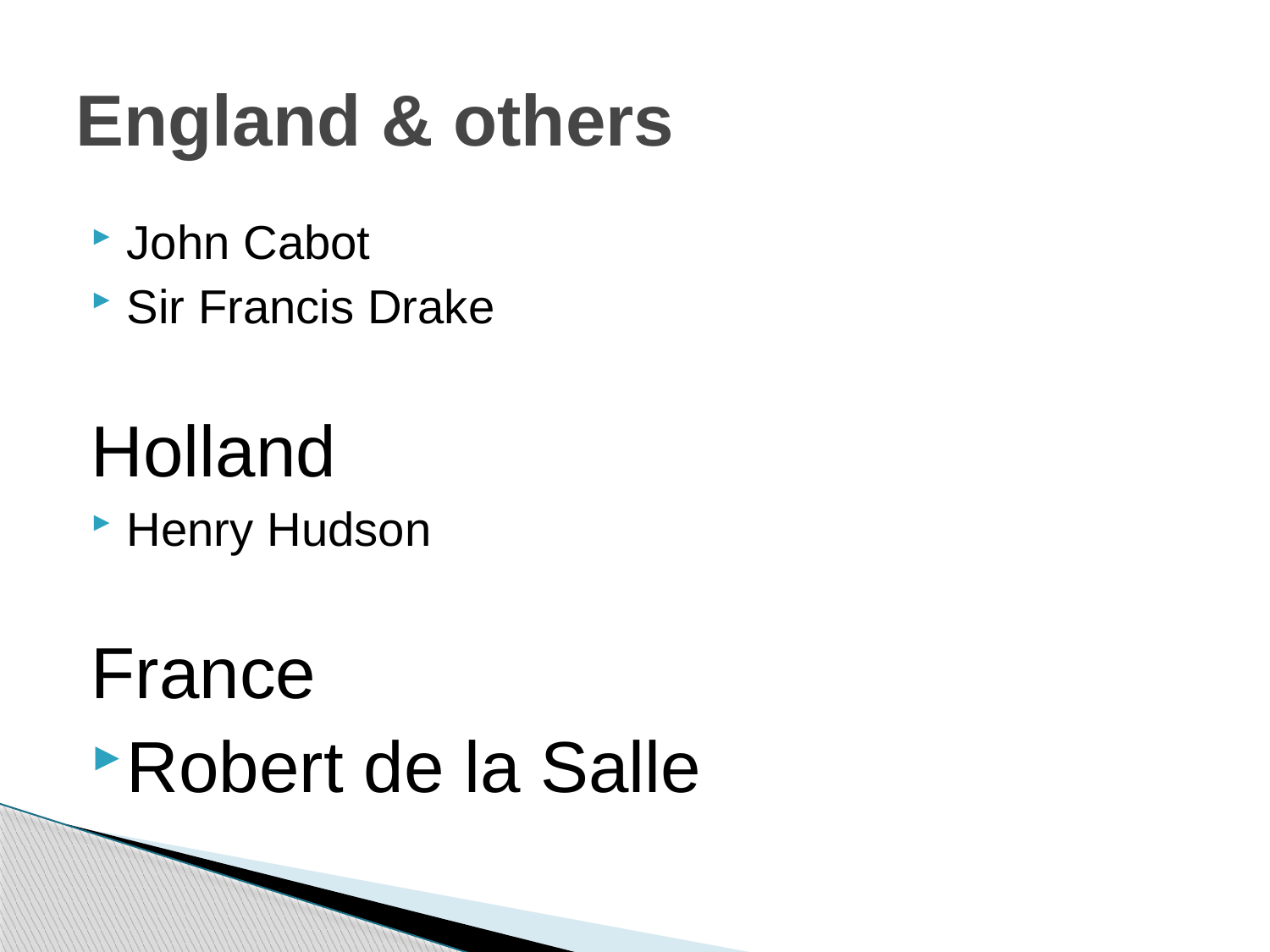

# England & others
John Cabot
Sir Francis Drake

Holland
Henry Hudson

France
Robert de la Salle